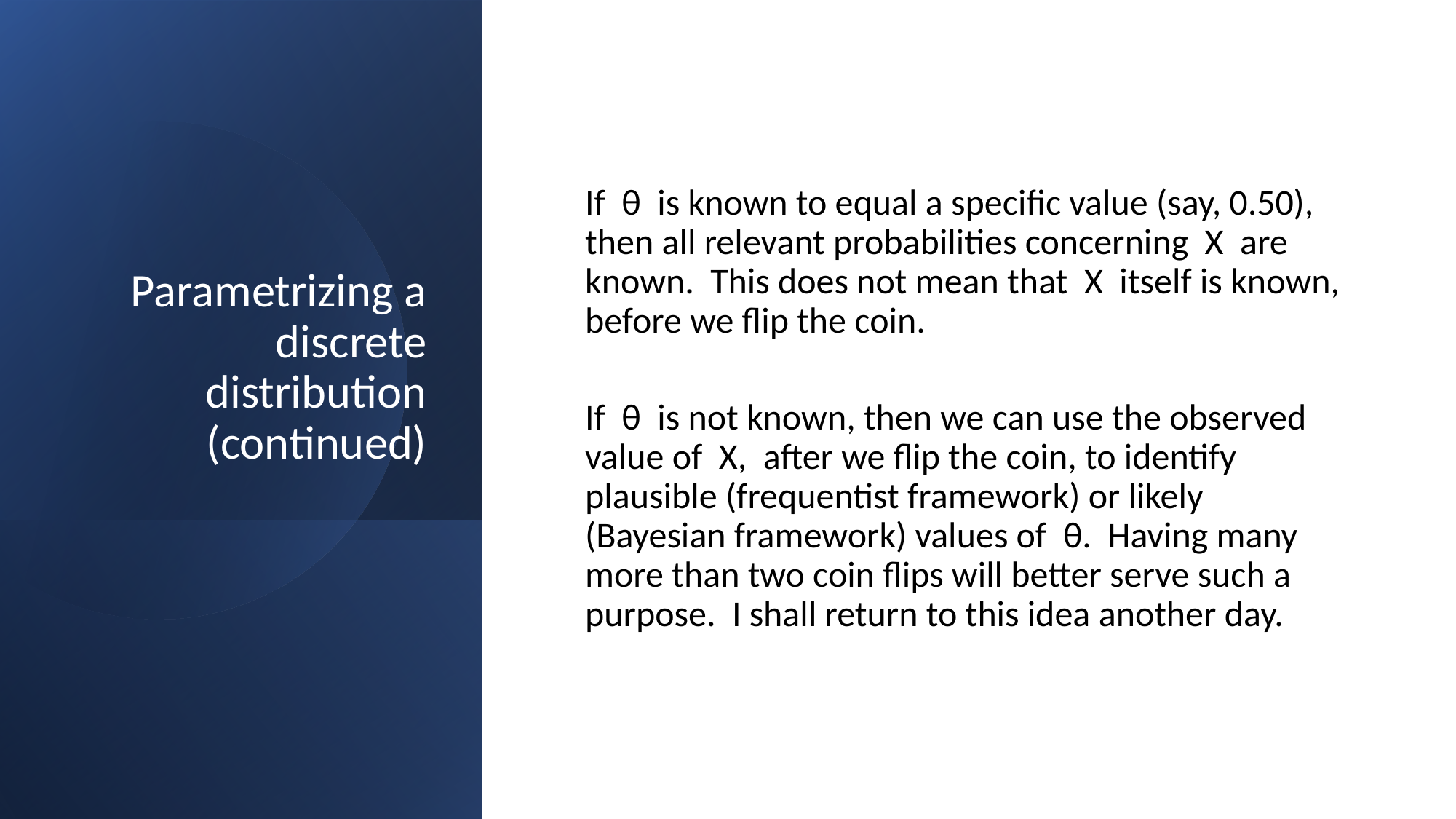

# Parametrizing a discrete distribution (continued)
If  θ  is known to equal a specific value (say, 0.50), then all relevant probabilities concerning  X  are known.  This does not mean that  X  itself is known, before we flip the coin.

If  θ  is not known, then we can use the observed value of  X,  after we flip the coin, to identify plausible (frequentist framework) or likely (Bayesian framework) values of  θ.  Having many more than two coin flips will better serve such a purpose.  I shall return to this idea another day.